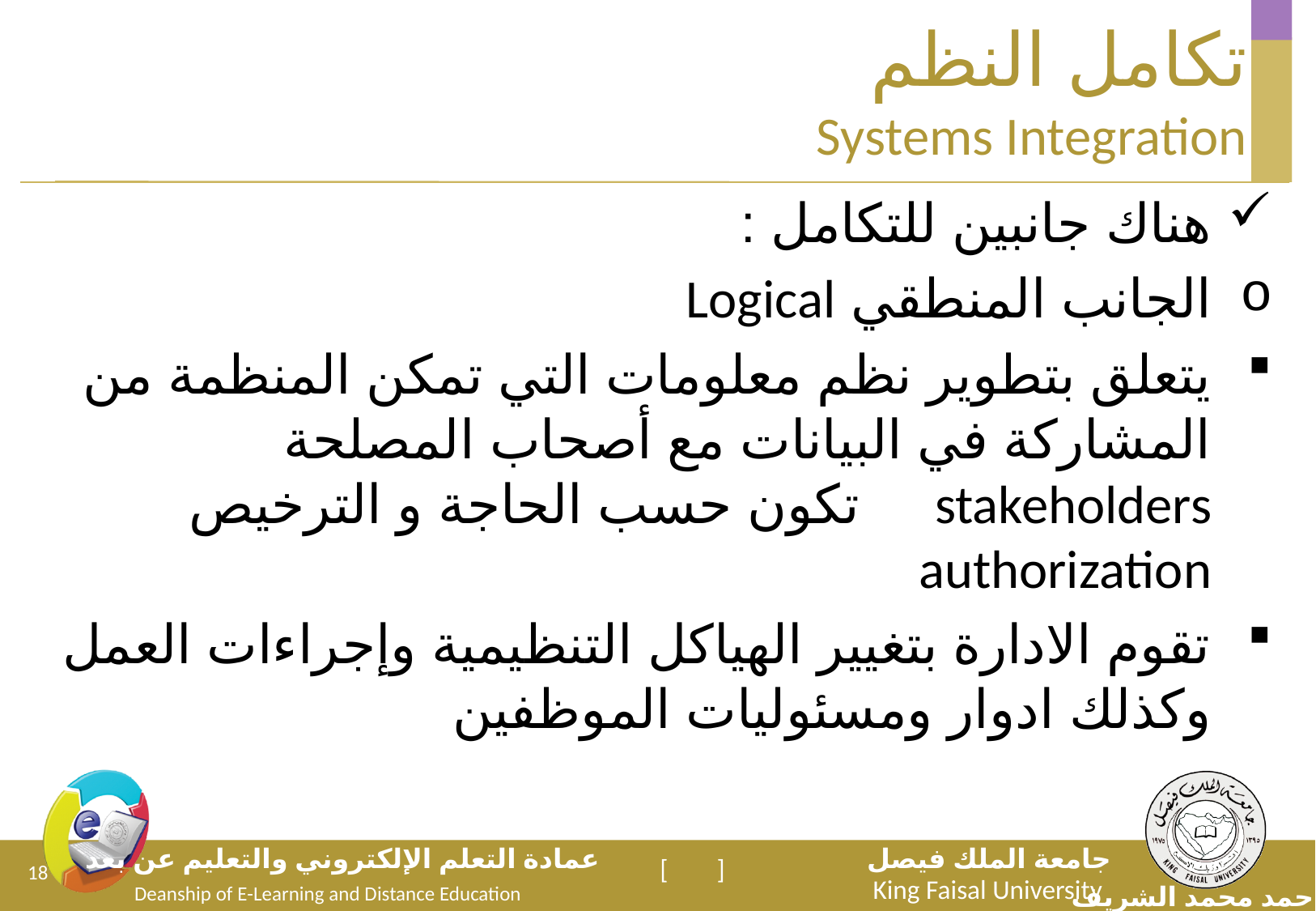

# تكامل النظم Systems Integration
هناك جانبين للتكامل :
الجانب المنطقي Logical
يتعلق بتطوير نظم معلومات التي تمكن المنظمة من المشاركة في البيانات مع أصحاب المصلحة stakeholders     تكون حسب الحاجة و الترخيص authorization
تقوم الادارة بتغيير الهياكل التنظيمية وإجراءات العمل وكذلك ادوار ومسئوليات الموظفين

18